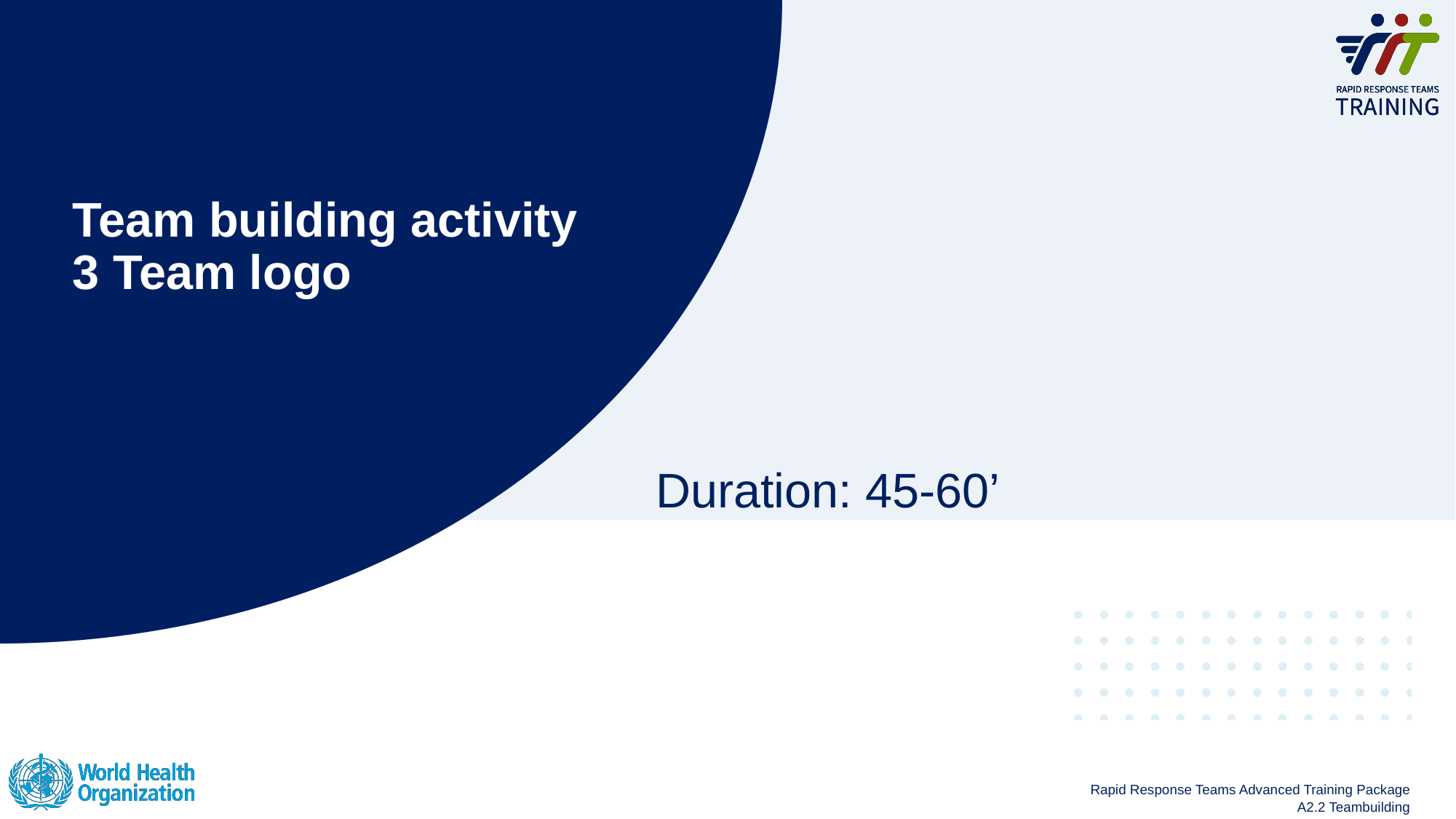

# Team building activity  3 Team logo
Duration: 45-60’